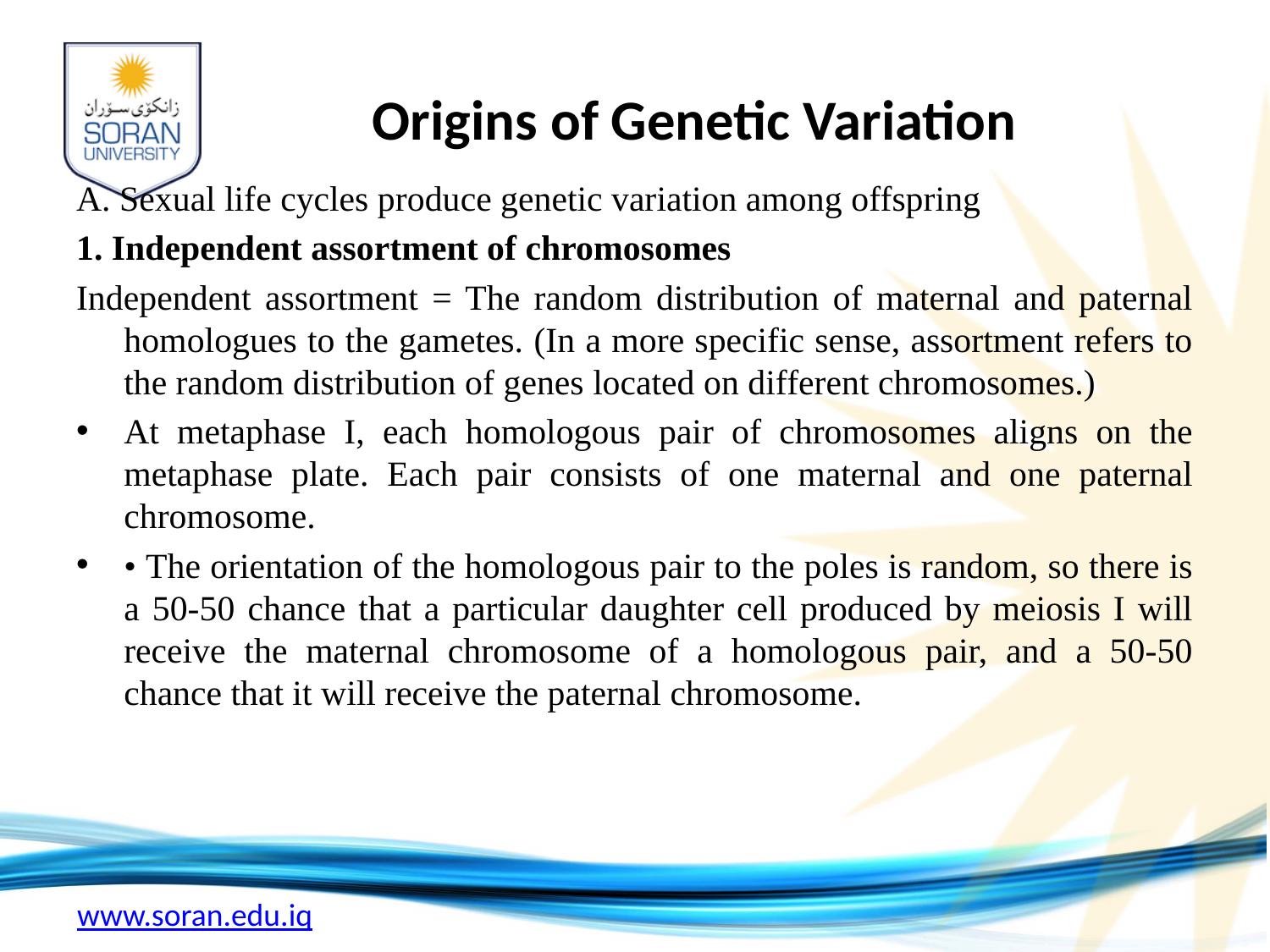

# Origins of Genetic Variation
A. Sexual life cycles produce genetic variation among offspring
1. Independent assortment of chromosomes
Independent assortment = The random distribution of maternal and paternal homologues to the gametes. (In a more specific sense, assortment refers to the random distribution of genes located on different chromosomes.)
At metaphase I, each homologous pair of chromosomes aligns on the metaphase plate. Each pair consists of one maternal and one paternal chromosome.
• The orientation of the homologous pair to the poles is random, so there is a 50-50 chance that a particular daughter cell produced by meiosis I will receive the maternal chromosome of a homologous pair, and a 50-50 chance that it will receive the paternal chromosome.